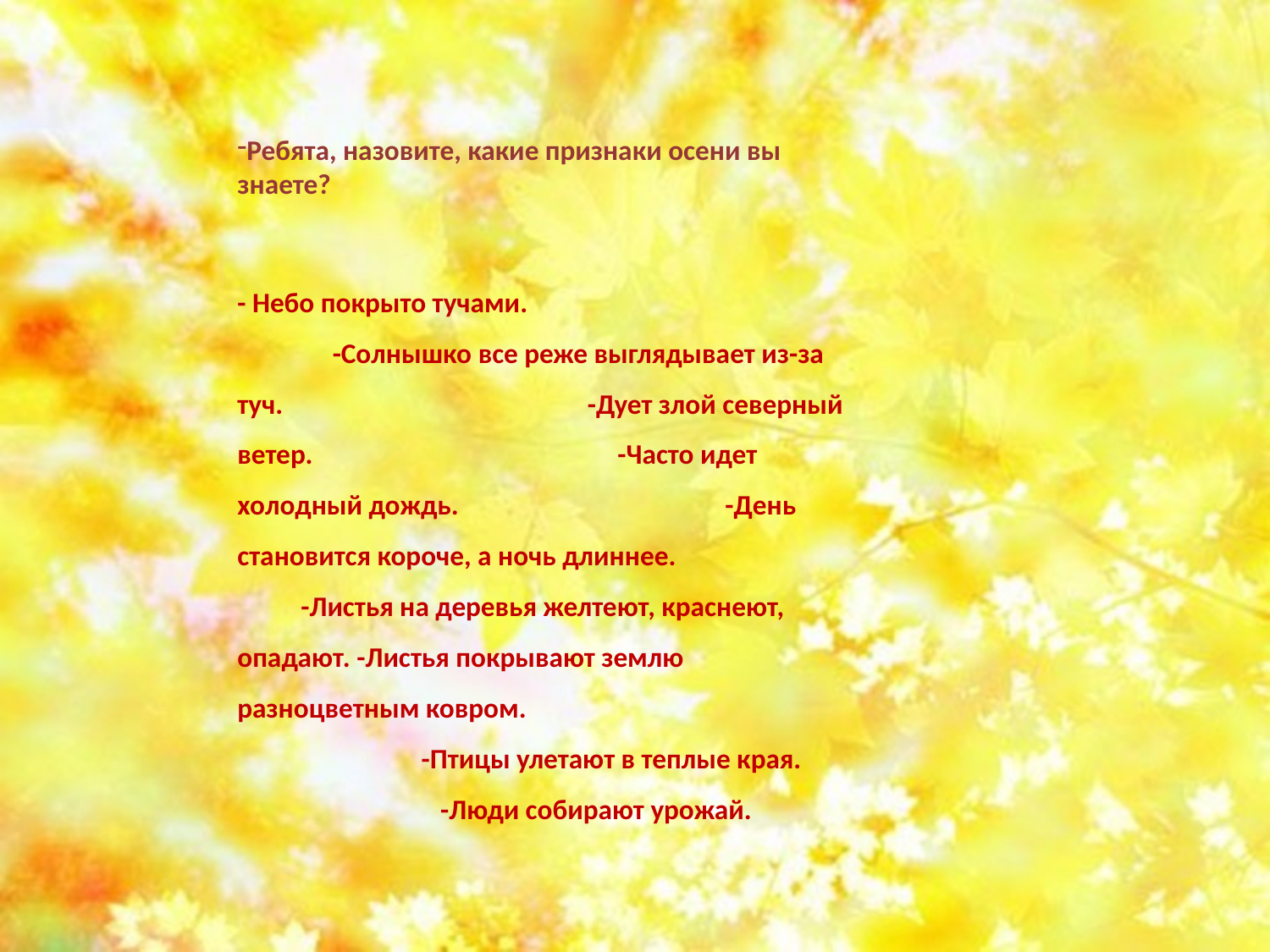

Ребята, назовите, какие признаки осени вы знаете?

- Небо покрыто тучами.                                                                  -Солнышко все реже выглядывает из-за туч.                                                -Дует злой северный ветер.                                                -Часто идет холодный дождь.                                          -День становится короче, а ночь длиннее.                                     -Листья на деревья желтеют, краснеют, опадают. -Листья покрывают землю разноцветным ковром.                                                                                -Птицы улетают в теплые края.                                        -Люди собирают урожай.